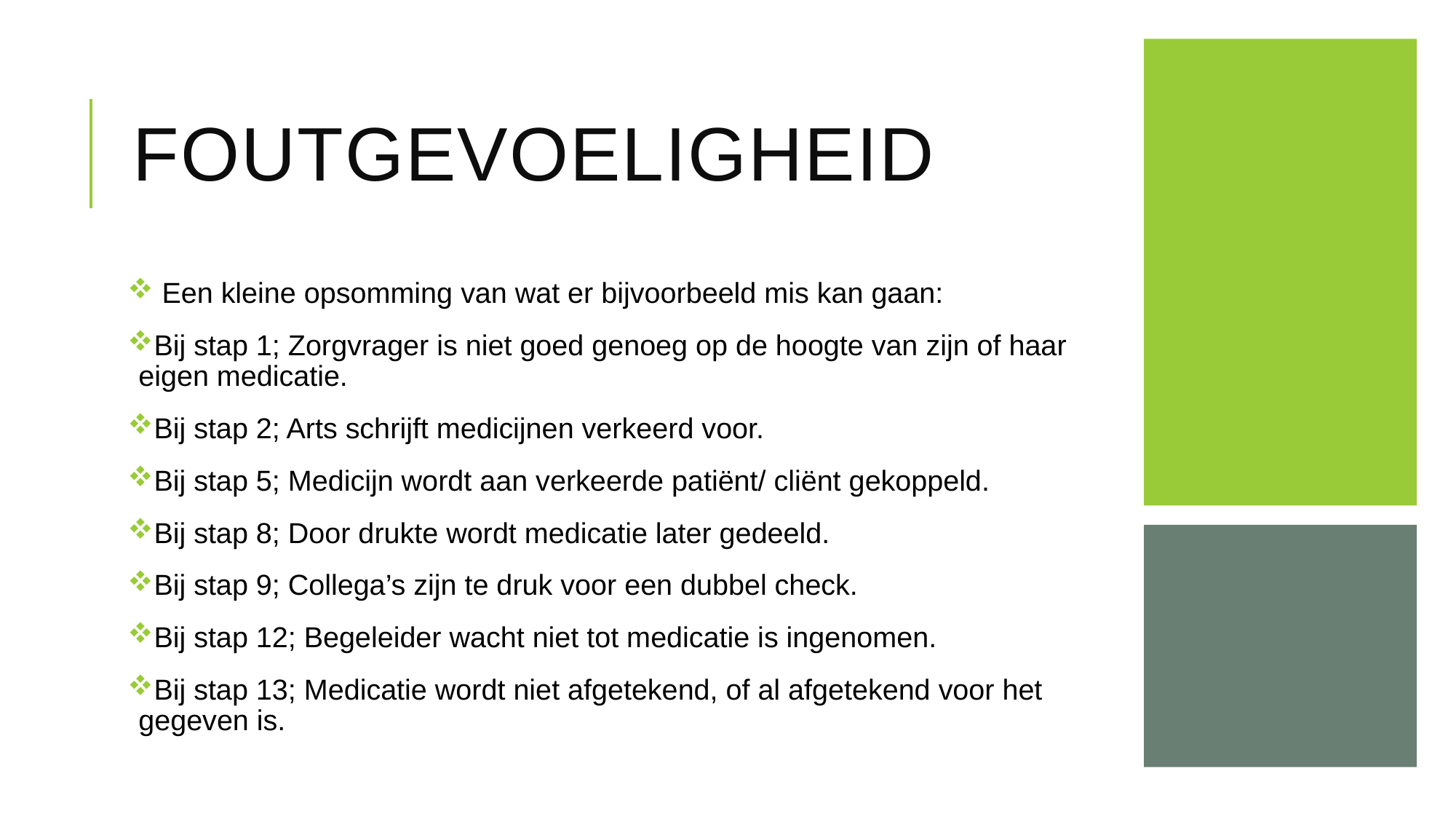

# Foutgevoeligheid
 Een kleine opsomming van wat er bijvoorbeeld mis kan gaan:
Bij stap 1; Zorgvrager is niet goed genoeg op de hoogte van zijn of haar eigen medicatie.
Bij stap 2; Arts schrijft medicijnen verkeerd voor.
Bij stap 5; Medicijn wordt aan verkeerde patiënt/ cliënt gekoppeld.
Bij stap 8; Door drukte wordt medicatie later gedeeld.
Bij stap 9; Collega’s zijn te druk voor een dubbel check.
Bij stap 12; Begeleider wacht niet tot medicatie is ingenomen.
Bij stap 13; Medicatie wordt niet afgetekend, of al afgetekend voor het gegeven is.